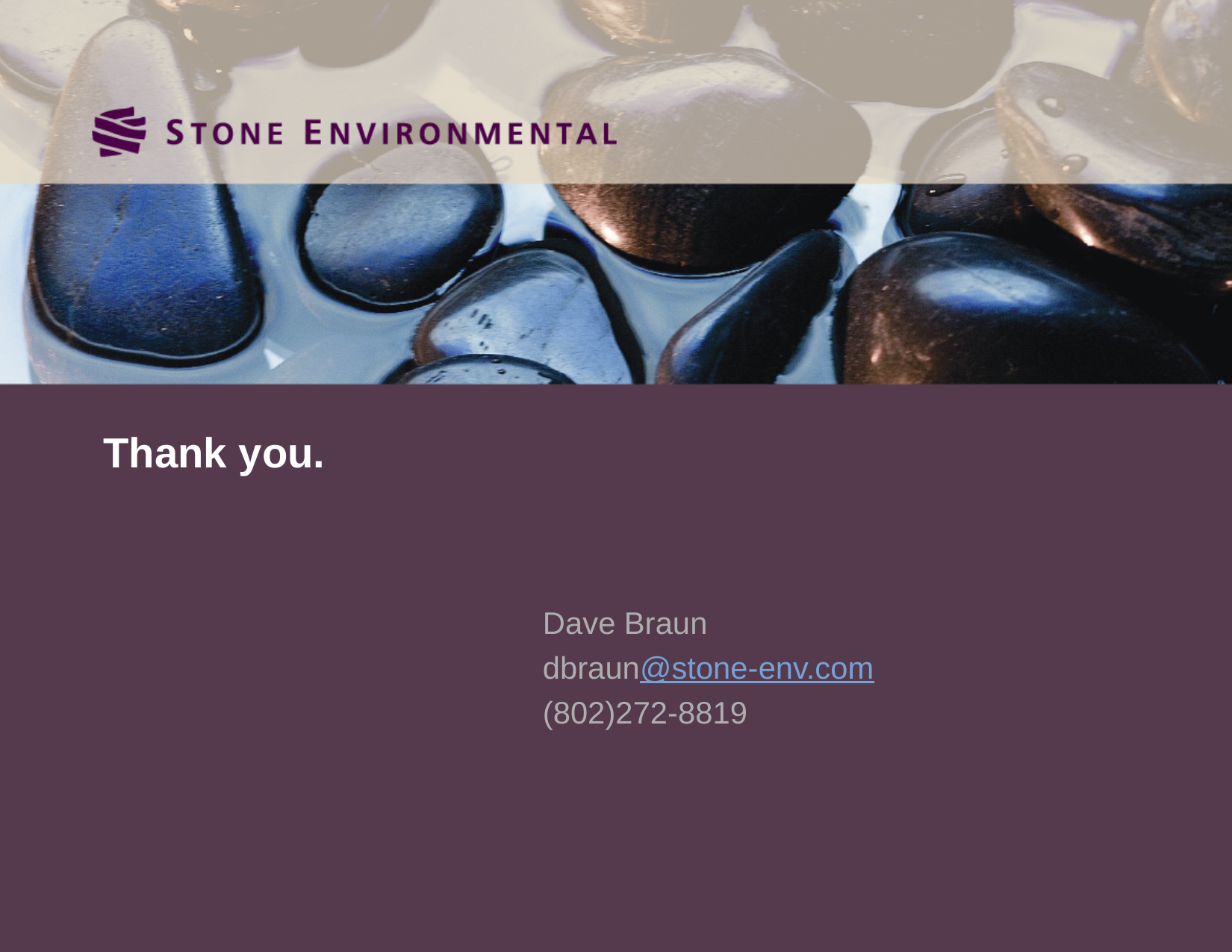

# Thank you.
				Dave Braun
				dbraun@stone-env.com
				(802)272-8819